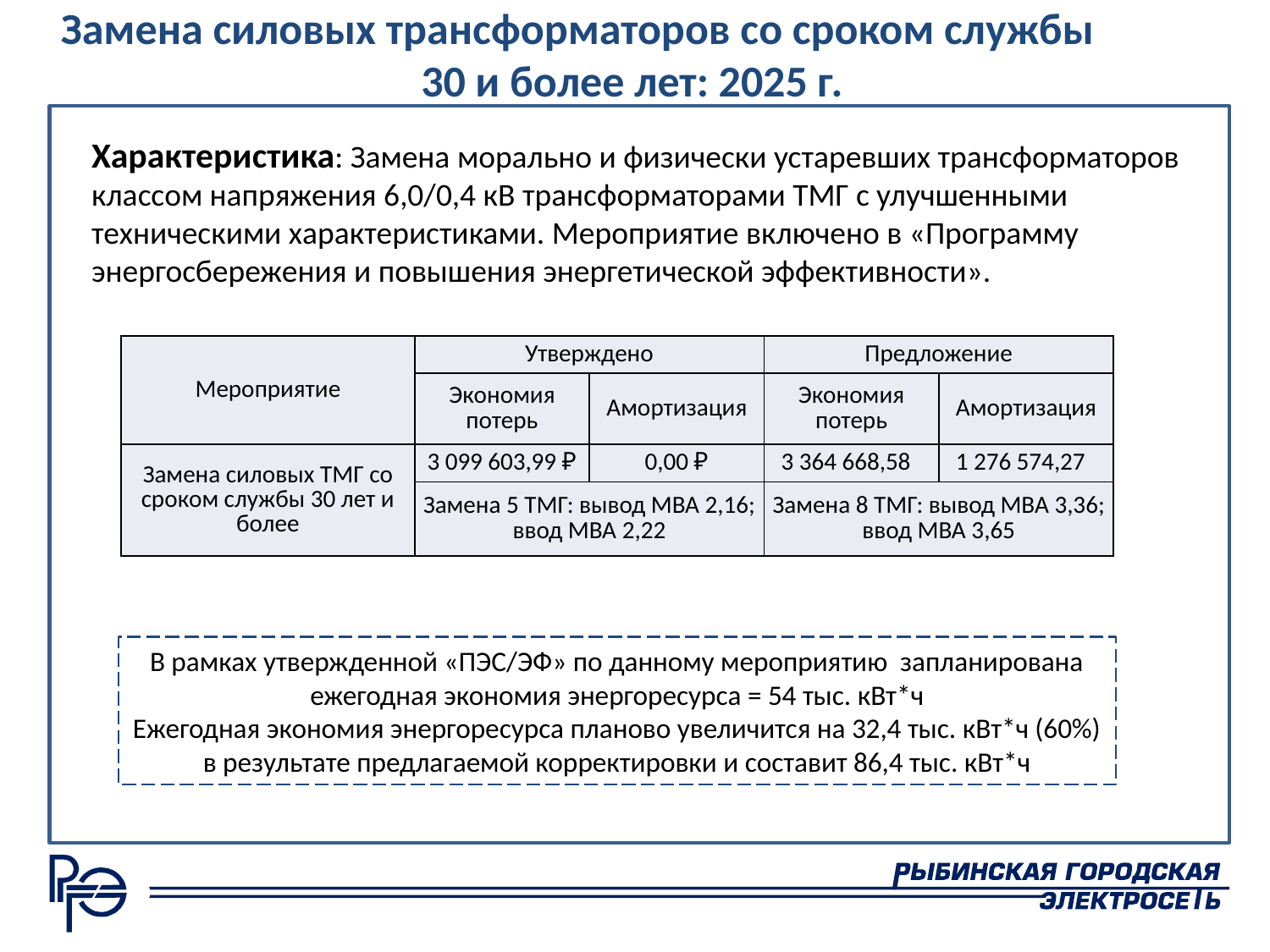

Замена силовых трансформаторов со сроком службы            30 и более лет: 2025 г.

Характеристика: Замена морально и физически устаревших трансформаторов классом напряжения 6,0/0,4 кВ трансформаторами ТМГ с улучшенными техническими характеристиками. Мероприятие включено в «Программу энергосбережения и повышения энергетической эффективности».
| Мероприятие | Утверждено |  | Предложение |  |
| --- | --- | --- | --- | --- |
|  | Экономия потерь | Амортизация | Экономия потерь | Амортизация |
| Замена силовых ТМГ со сроком службы 30 лет и более | 3 099 603,99 ₽ | 0,00 ₽ | 3 364 668,58 | 1 276 574,27 |
|  | Замена 5 ТМГ: вывод МВА 2,16; ввод МВА 2,22 |  | Замена 8 ТМГ: вывод МВА 3,36; ввод МВА 3,65 |  |
В рамках утвержденной «ПЭС/ЭФ» по данному мероприятию  запланирована ежегодная экономия энергоресурса = 54 тыс. кВт*ч
Ежегодная экономия энергоресурса планово увеличится на 32,4 тыс. кВт*ч (60%) в результате предлагаемой корректировки и составит 86,4 тыс. кВт*ч